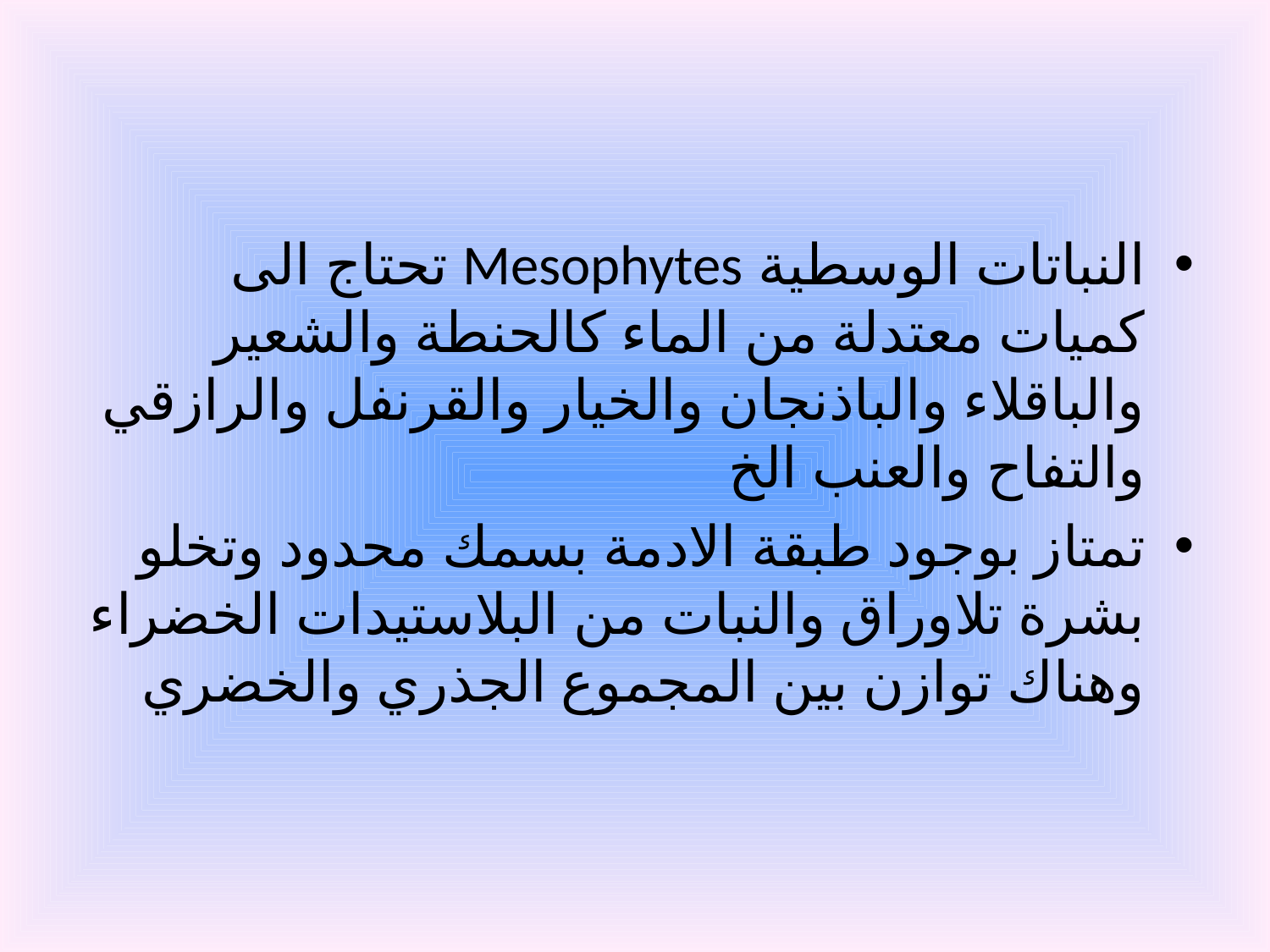

#
النباتات الوسطية Mesophytes تحتاج الى كميات معتدلة من الماء كالحنطة والشعير والباقلاء والباذنجان والخيار والقرنفل والرازقي والتفاح والعنب الخ
تمتاز بوجود طبقة الادمة بسمك محدود وتخلو بشرة تلاوراق والنبات من البلاستيدات الخضراء وهناك توازن بين المجموع الجذري والخضري